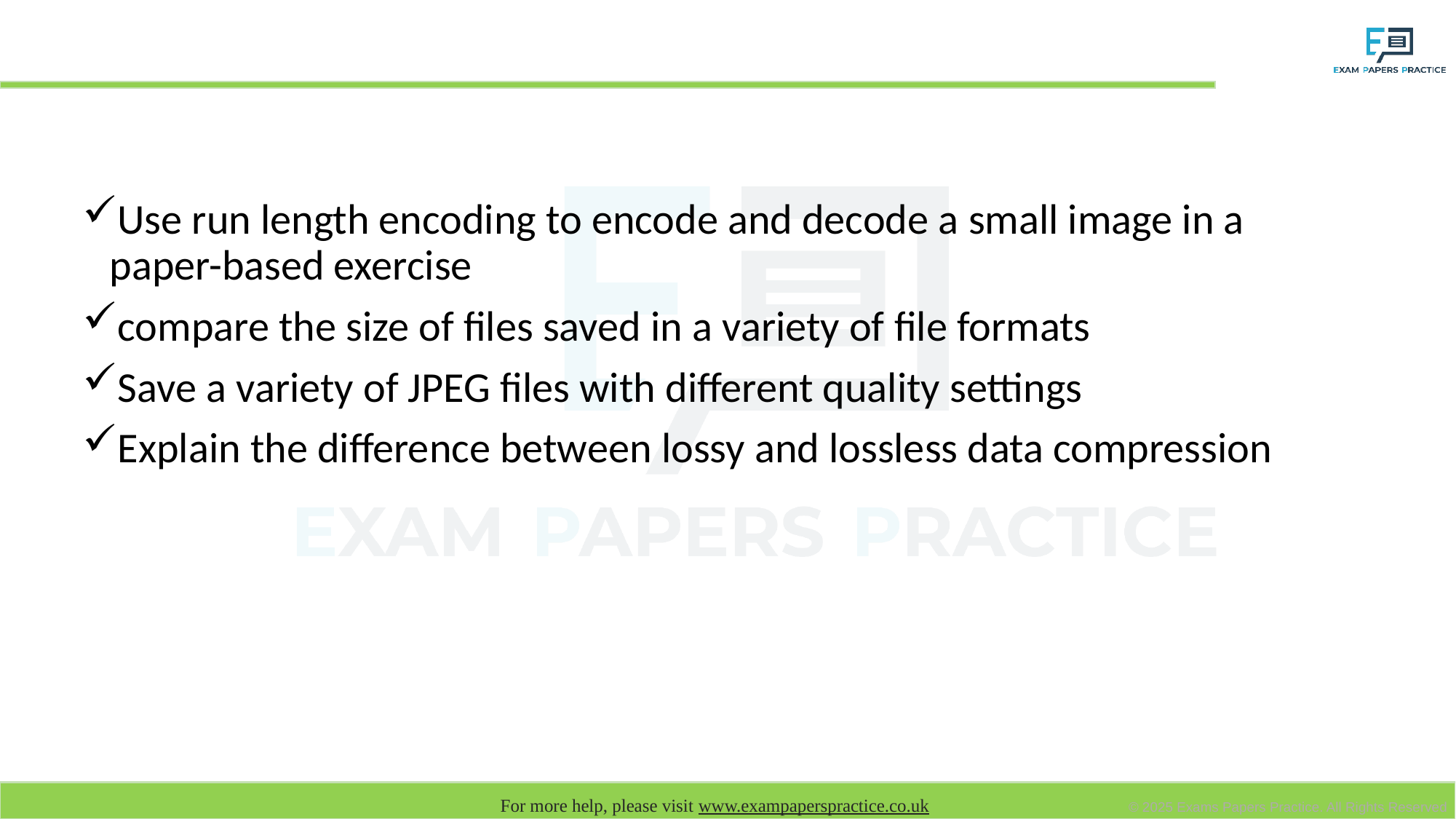

# Learning outcomes

Use run length encoding to encode and decode a small image in a paper-based exercise
compare the size of files saved in a variety of file formats
Save a variety of JPEG files with different quality settings
Explain the difference between lossy and lossless data compression